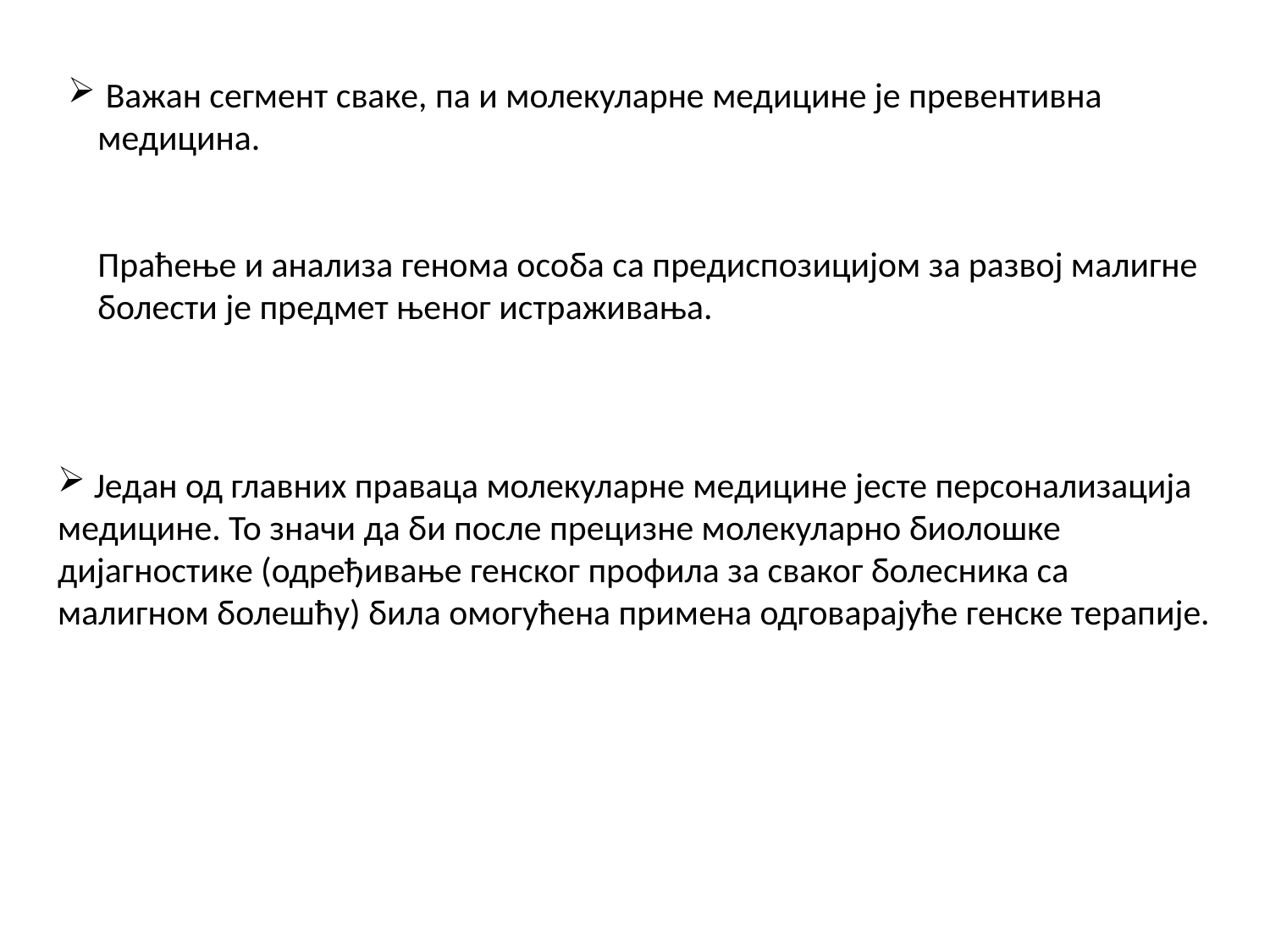

# Важан сегмент сваке, па и молекуларне медицине је превентивна медицина. Праћење и анализа генома особа са предиспозицијом за развој малигне болести је предмет њеног истраживања.
 Један од главних праваца молекуларне медицине јесте персонализација медицине. То значи да би после прецизне молекуларно биолошке дијагностике (одређивање генског профила за сваког болесника са малигном болешћу) била омогућена примена одговарајуће генске терапије.